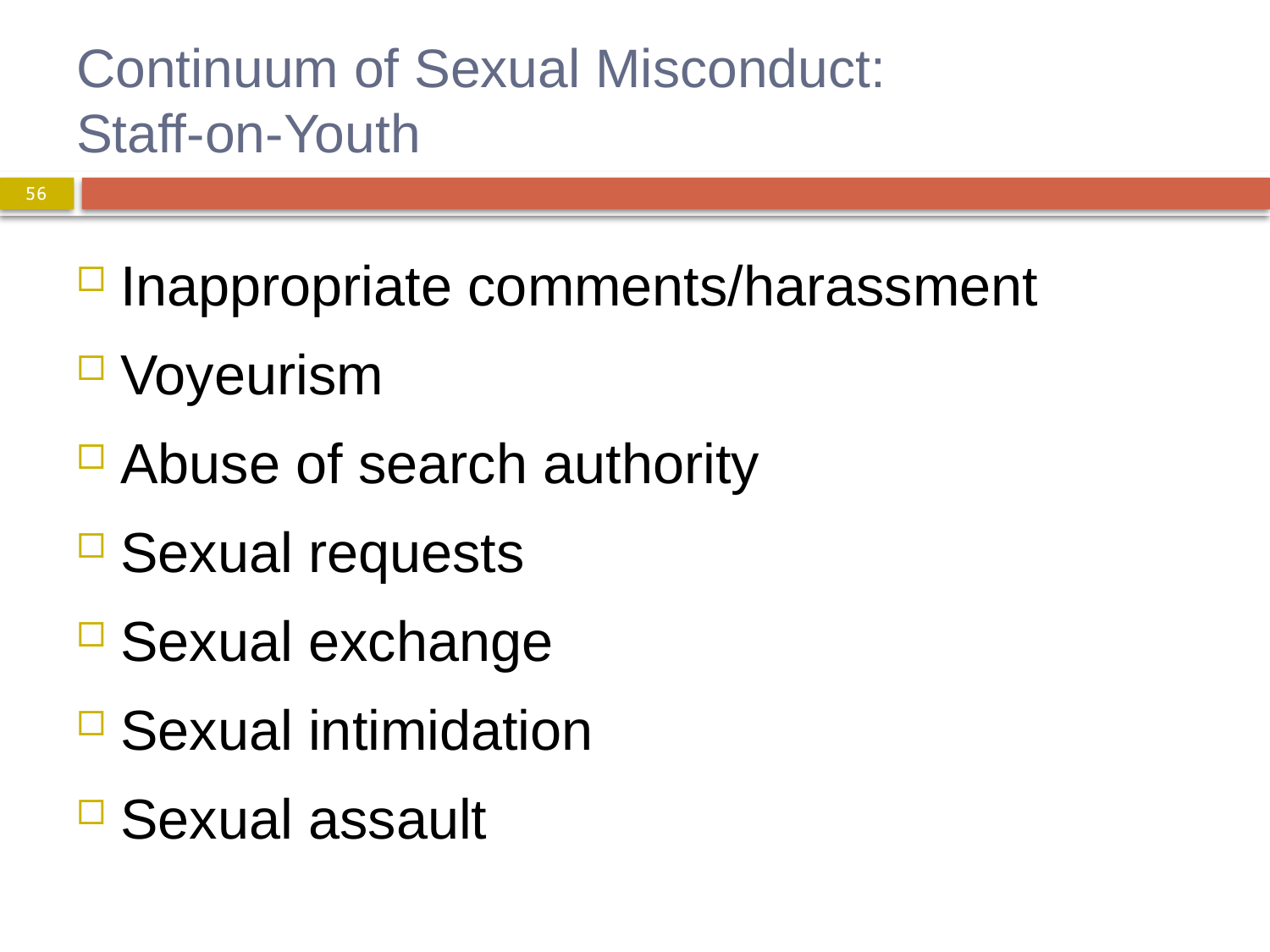

# Continuum of Sexual Misconduct: Staff-on-Youth
56
Inappropriate comments/harassment
Voyeurism
Abuse of search authority
Sexual requests
Sexual exchange
Sexual intimidation
Sexual assault